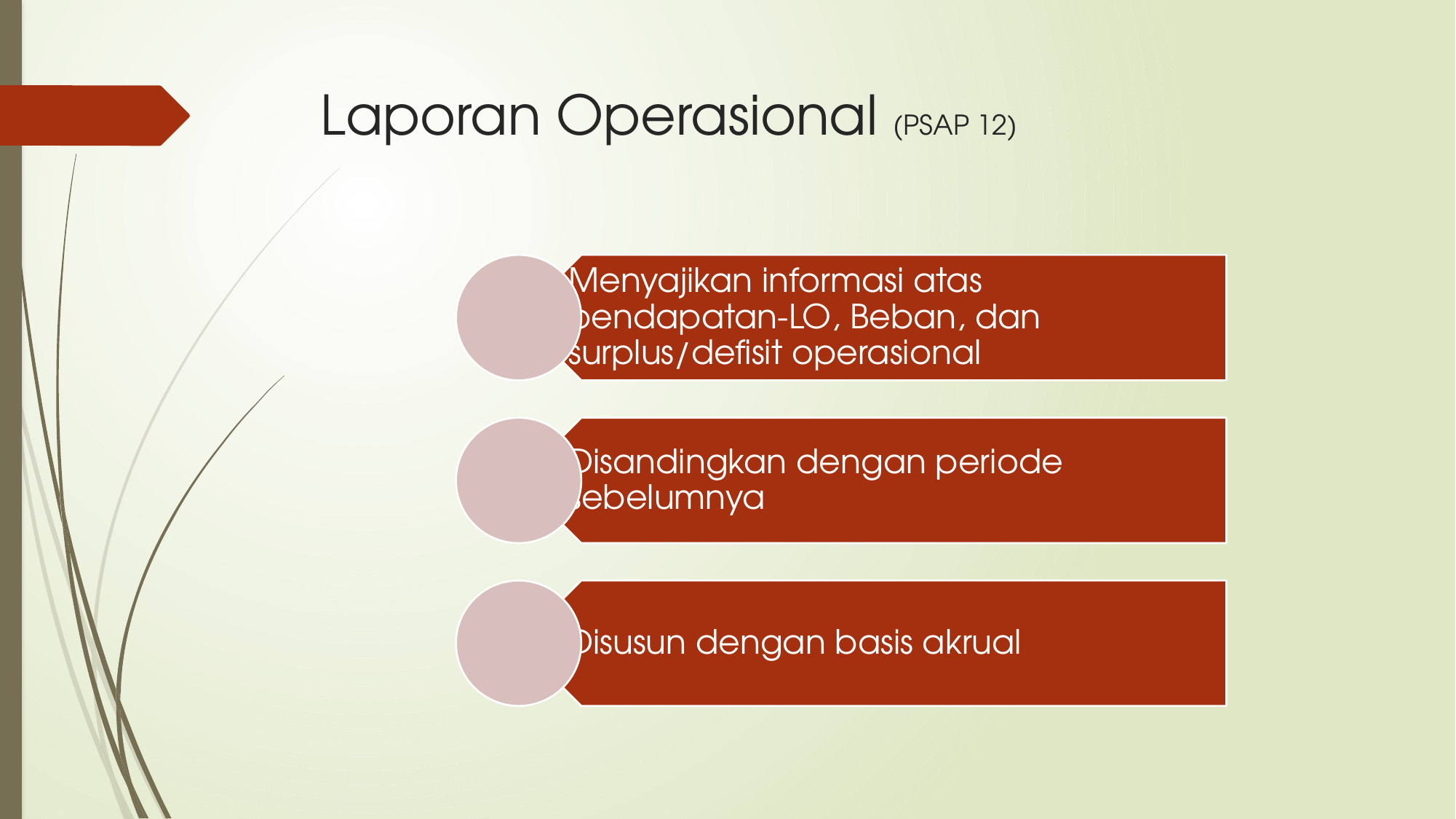

# Laporan Operasional (PSAP 12)
Menyajikan informasi atas pendapatan-LO, Beban, dan surplus/defisit operasional
Disandingkan dengan periode sebelumnya
Disusun dengan basis akrual